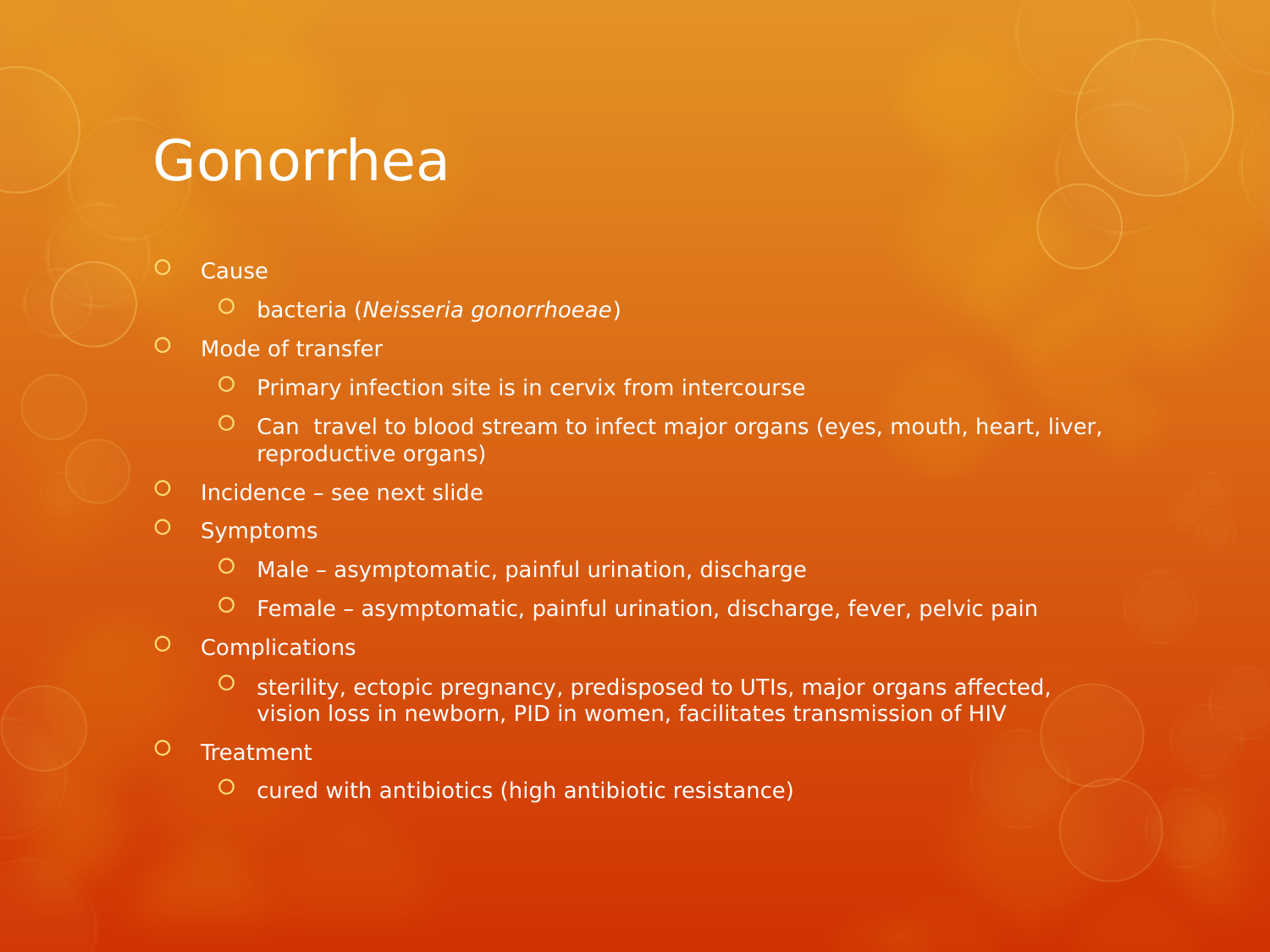

# Gonorrhea
Cause
bacteria (Neisseria gonorrhoeae)
Mode of transfer
Primary infection site is in cervix from intercourse
Can  travel to blood stream to infect major organs (eyes, mouth, heart, liver, reproductive organs)
Incidence – see next slide
Symptoms
Male – asymptomatic, painful urination, discharge
Female – asymptomatic, painful urination, discharge, fever, pelvic pain
Complications
sterility, ectopic pregnancy, predisposed to UTIs, major organs affected, vision loss in newborn, PID in women, facilitates transmission of HIV
Treatment
cured with antibiotics (high antibiotic resistance)